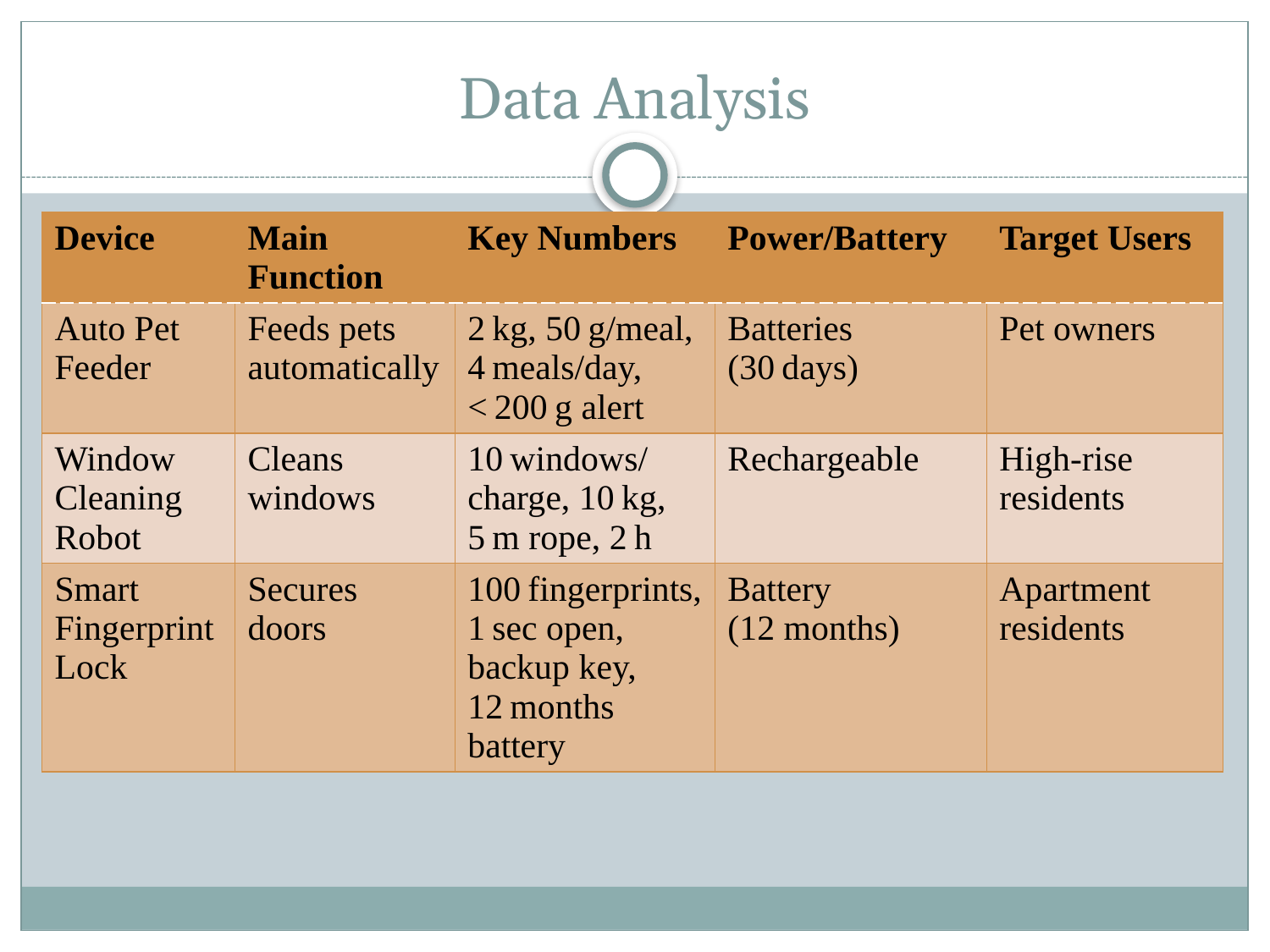

# Data Analysis
| Device | Main Function | Key Numbers | Power/Battery | Target Users |
| --- | --- | --- | --- | --- |
| Auto Pet Feeder | Feeds pets automatically | 2 kg, 50 g/meal, 4 meals/day, < 200 g alert | Batteries (30 days) | Pet owners |
| Window Cleaning Robot | Cleans windows | 10 windows/ charge, 10 kg, 5 m rope, 2 h | Rechargeable | High‑rise residents |
| Smart Fingerprint Lock | Secures doors | 100 fingerprints, 1 sec open, backup key, 12 months battery | Battery (12 months) | Apartment residents |